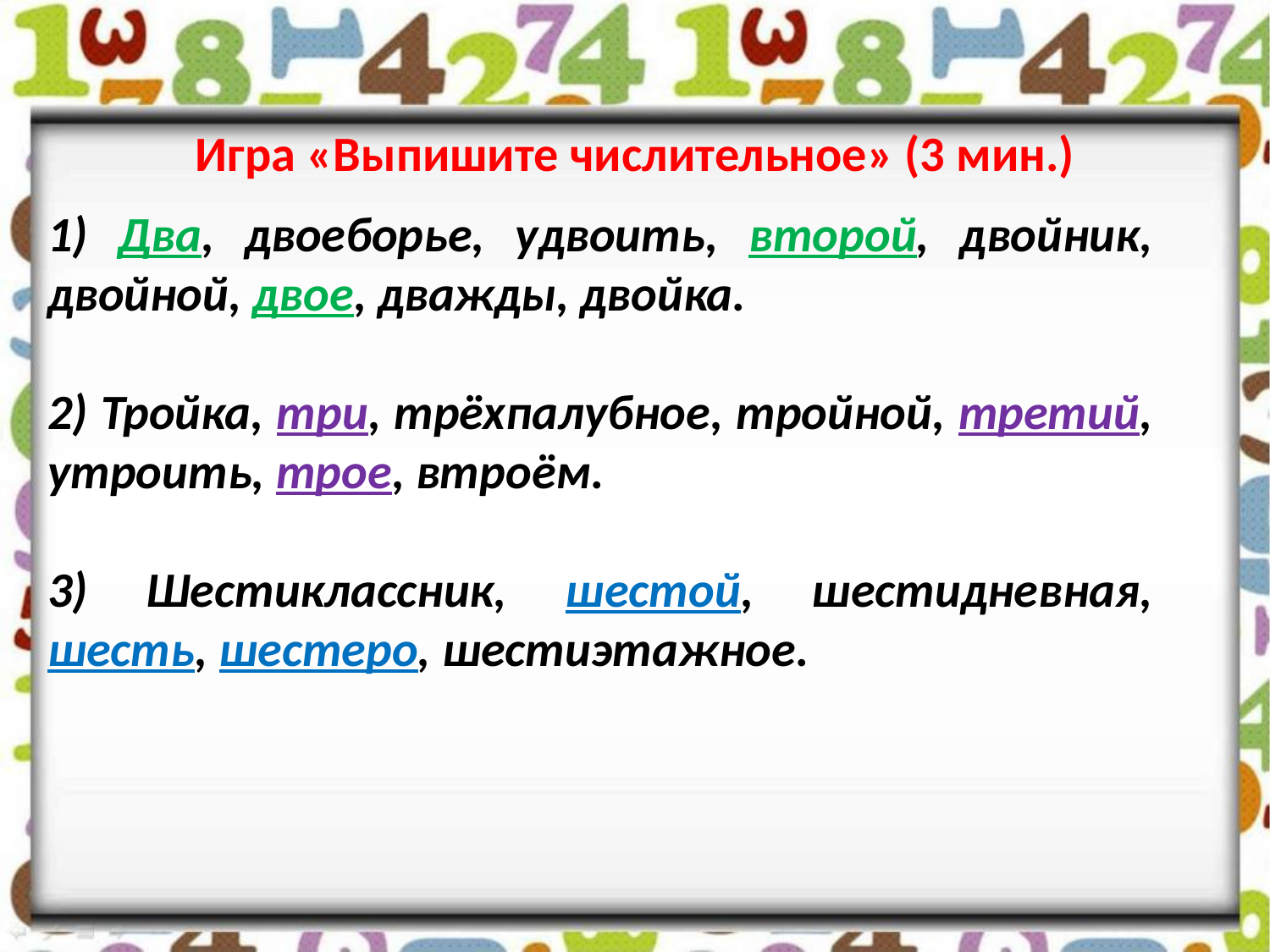

Игра «Выпишите числительное» (3 мин.)
1) Два, двоеборье, удвоить, второй, двойник, двойной, двое, дважды, двойка.

2) Тройка, три, трёхпалубное, тройной, третий, утроить, трое, втроём.

3) Шестиклассник, шестой, шестидневная, шесть, шестеро, шестиэтажное.